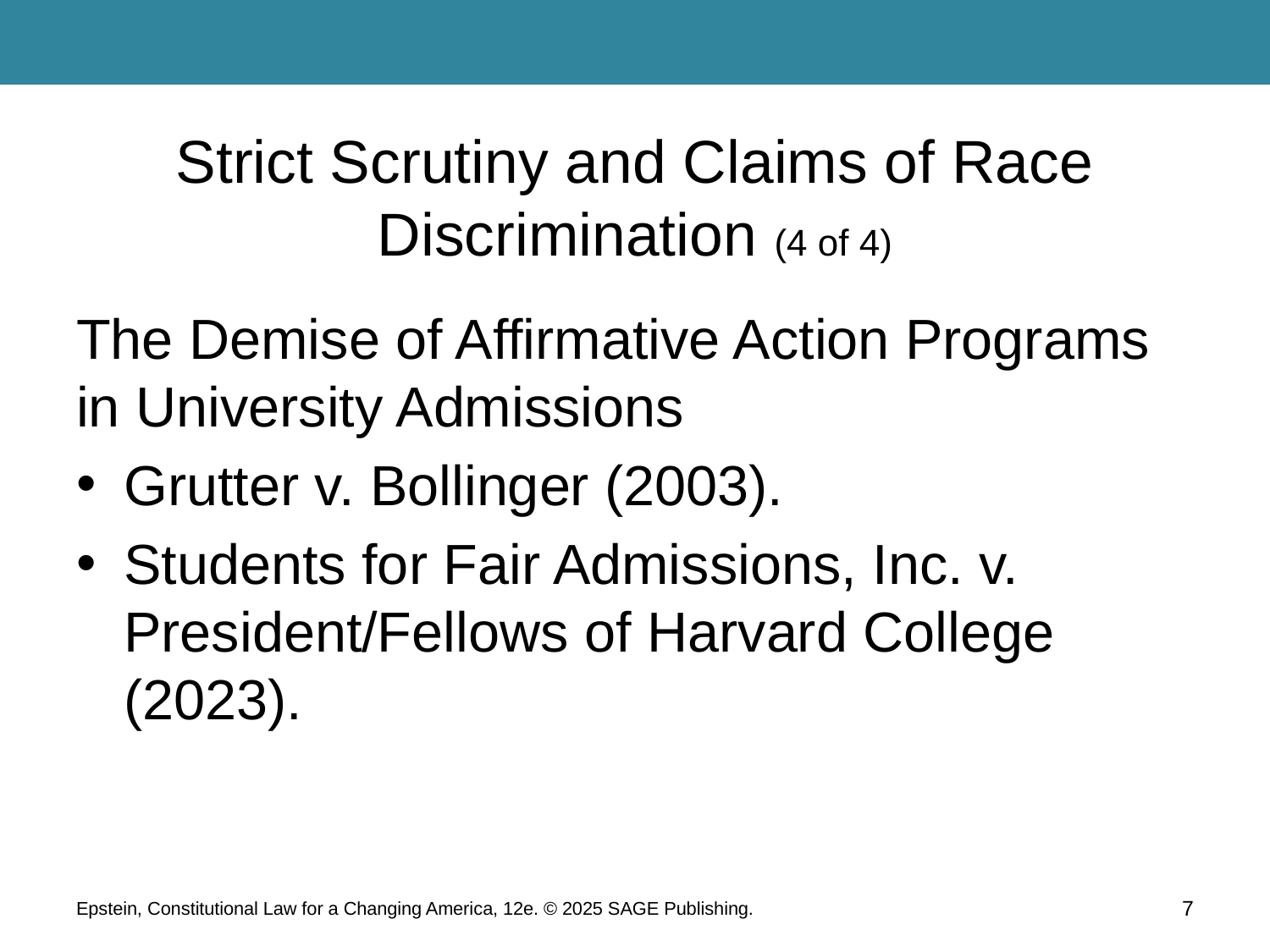

# Strict Scrutiny and Claims of Race Discrimination (4 of 4)
The Demise of Affirmative Action Programs in University Admissions
Grutter v. Bollinger (2003).
Students for Fair Admissions, Inc. v. President/Fellows of Harvard College (2023).
Epstein, Constitutional Law for a Changing America, 12e. © 2025 SAGE Publishing.
7